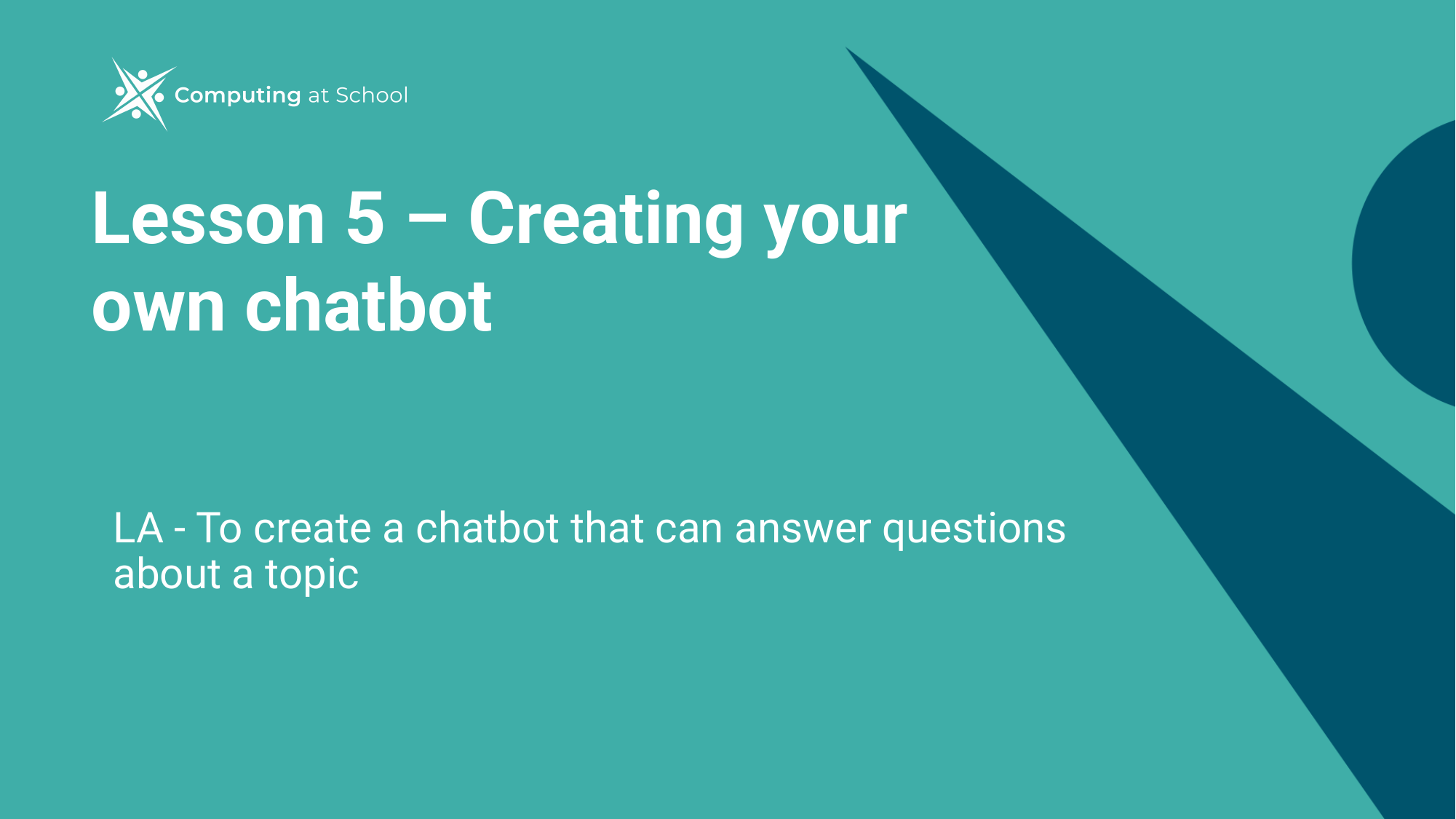

Lesson 5 – Creating your own chatbot
LA - To create a chatbot that can answer questions about a topic